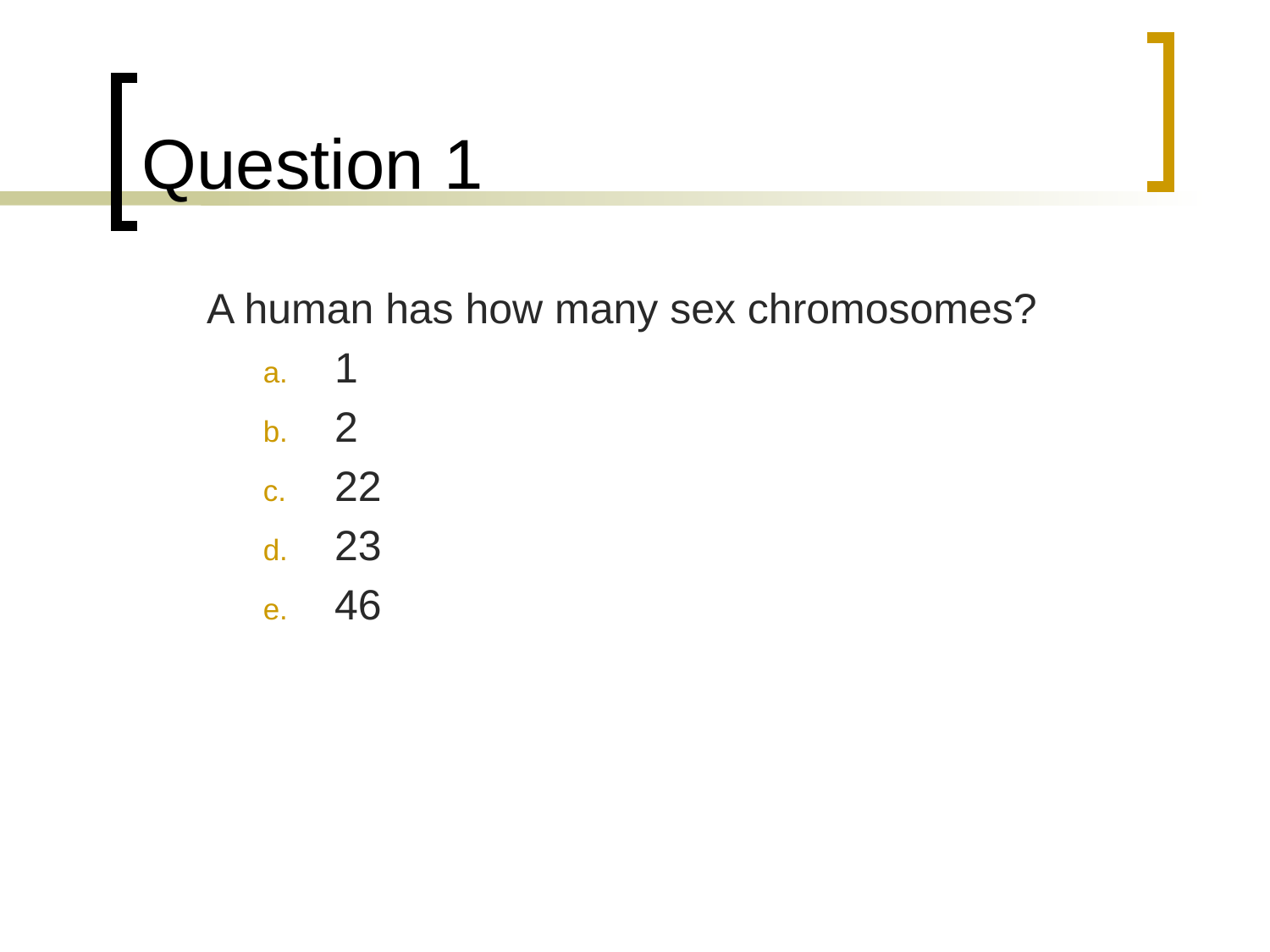

# Question 1
	A human has how many sex chromosomes?
1
2
22
23
46